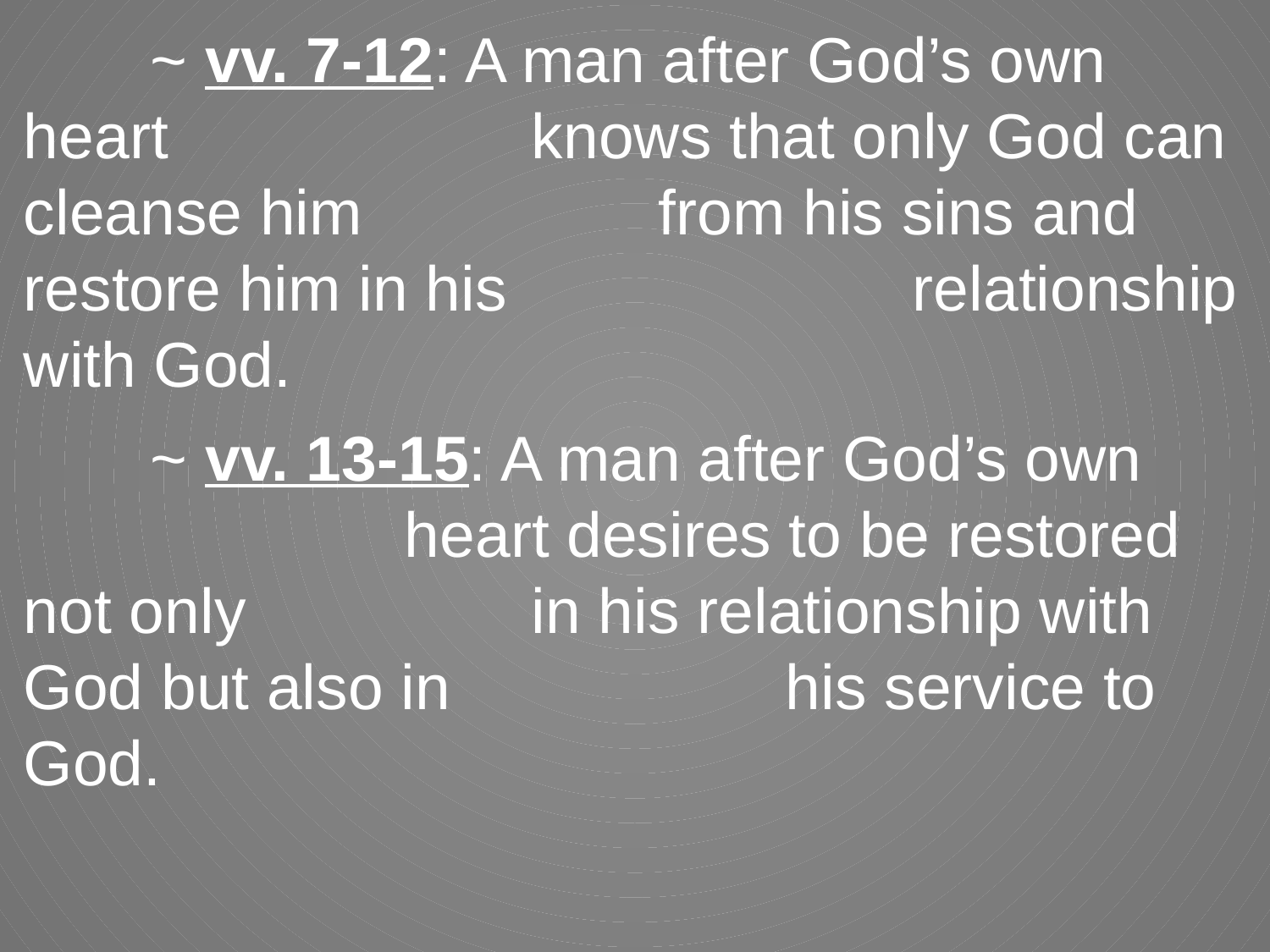

~ vv. 7-12: A man after God’s own heart 			knows that only God can cleanse him 			from his sins and restore him in his 				relationship with God.
	~ vv. 13-15: A man after God’s own 				heart desires to be restored not only 			in his relationship with God but also in 			his service to God.